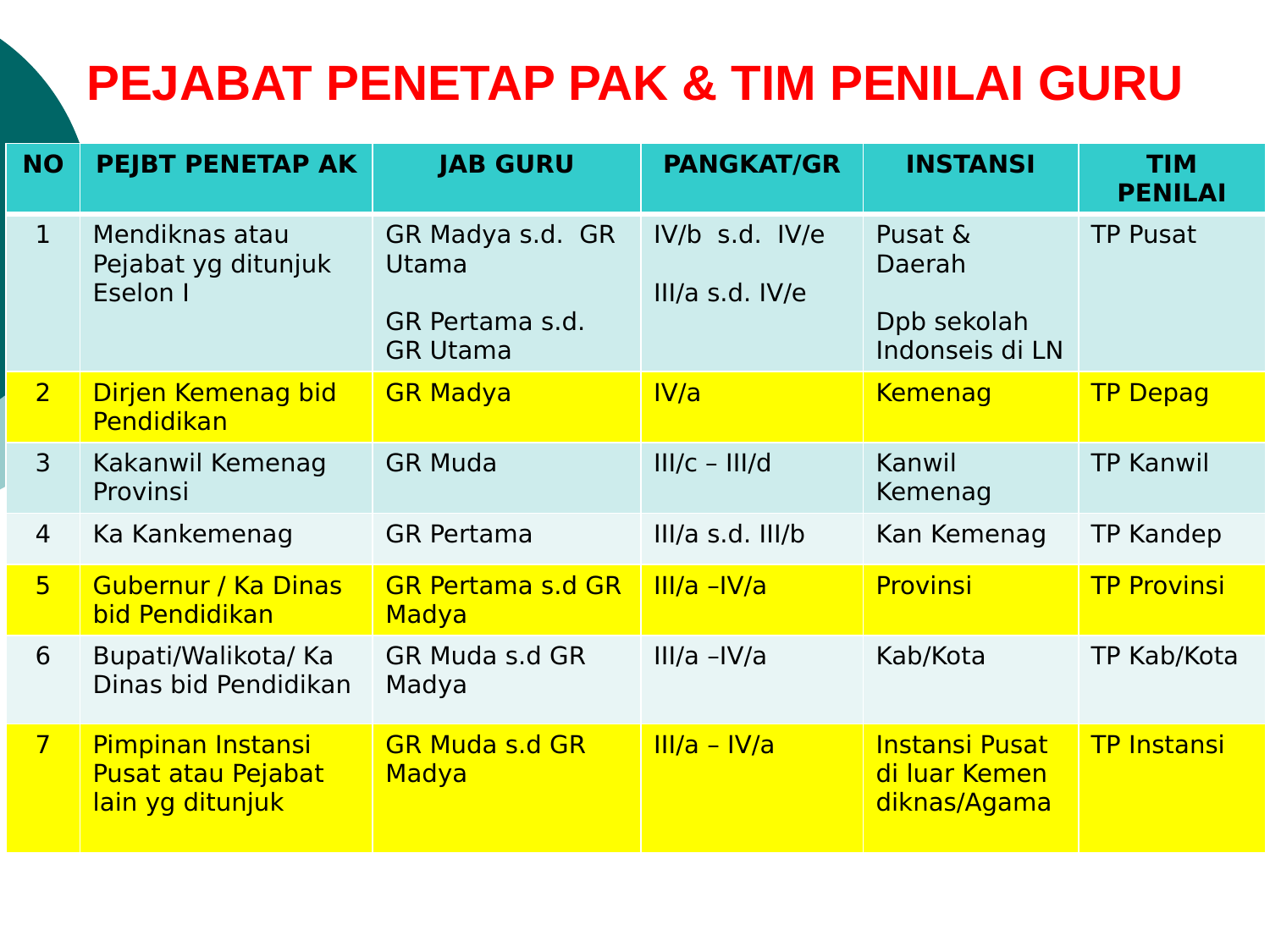

# PEJABAT PENETAP PAK & TIM PENILAI GURU
| NO | PEJBT PENETAP AK | JAB GURU | PANGKAT/GR | INSTANSI | TIM PENILAI |
| --- | --- | --- | --- | --- | --- |
| 1 | Mendiknas atau Pejabat yg ditunjuk Eselon I | GR Madya s.d. GR Utama GR Pertama s.d. GR Utama | IV/b s.d. IV/e III/a s.d. IV/e | Pusat & Daerah Dpb sekolah Indonseis di LN | TP Pusat |
| 2 | Dirjen Kemenag bid Pendidikan | GR Madya | IV/a | Kemenag | TP Depag |
| 3 | Kakanwil Kemenag Provinsi | GR Muda | III/c – III/d | Kanwil Kemenag | TP Kanwil |
| 4 | Ka Kankemenag | GR Pertama | III/a s.d. III/b | Kan Kemenag | TP Kandep |
| 5 | Gubernur / Ka Dinas bid Pendidikan | GR Pertama s.d GR Madya | III/a –IV/a | Provinsi | TP Provinsi |
| 6 | Bupati/Walikota/ Ka Dinas bid Pendidikan | GR Muda s.d GR Madya | III/a –IV/a | Kab/Kota | TP Kab/Kota |
| 7 | Pimpinan Instansi Pusat atau Pejabat lain yg ditunjuk | GR Muda s.d GR Madya | III/a – IV/a | Instansi Pusat di luar Kemen diknas/Agama | TP Instansi |